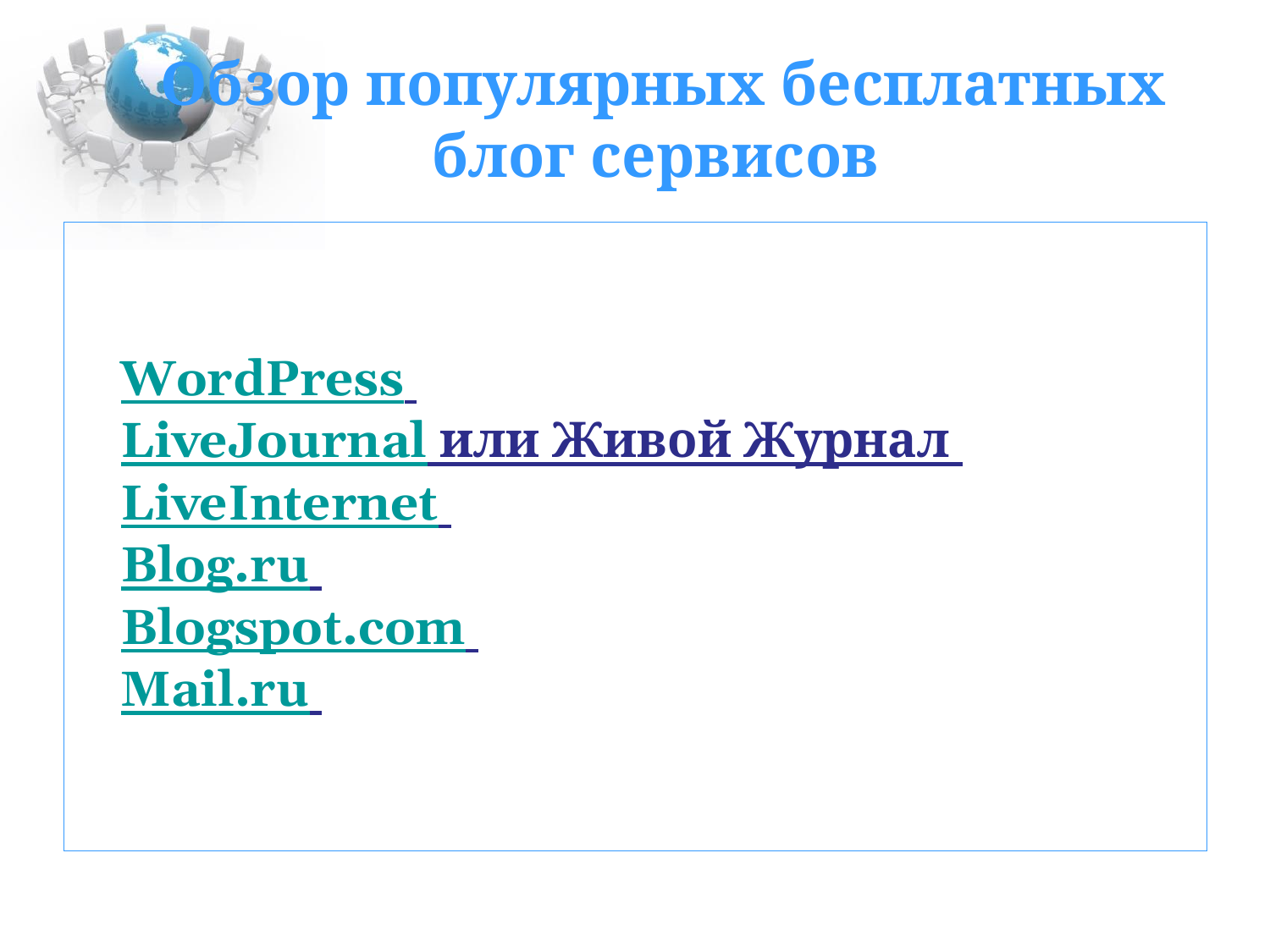

# Обзор популярных бесплатных блог сервисов
WordPress 
LiveJournal или Живой Журнал 
LiveInternet 
Blog.ru 
Blogspot.com 
Mail.ru